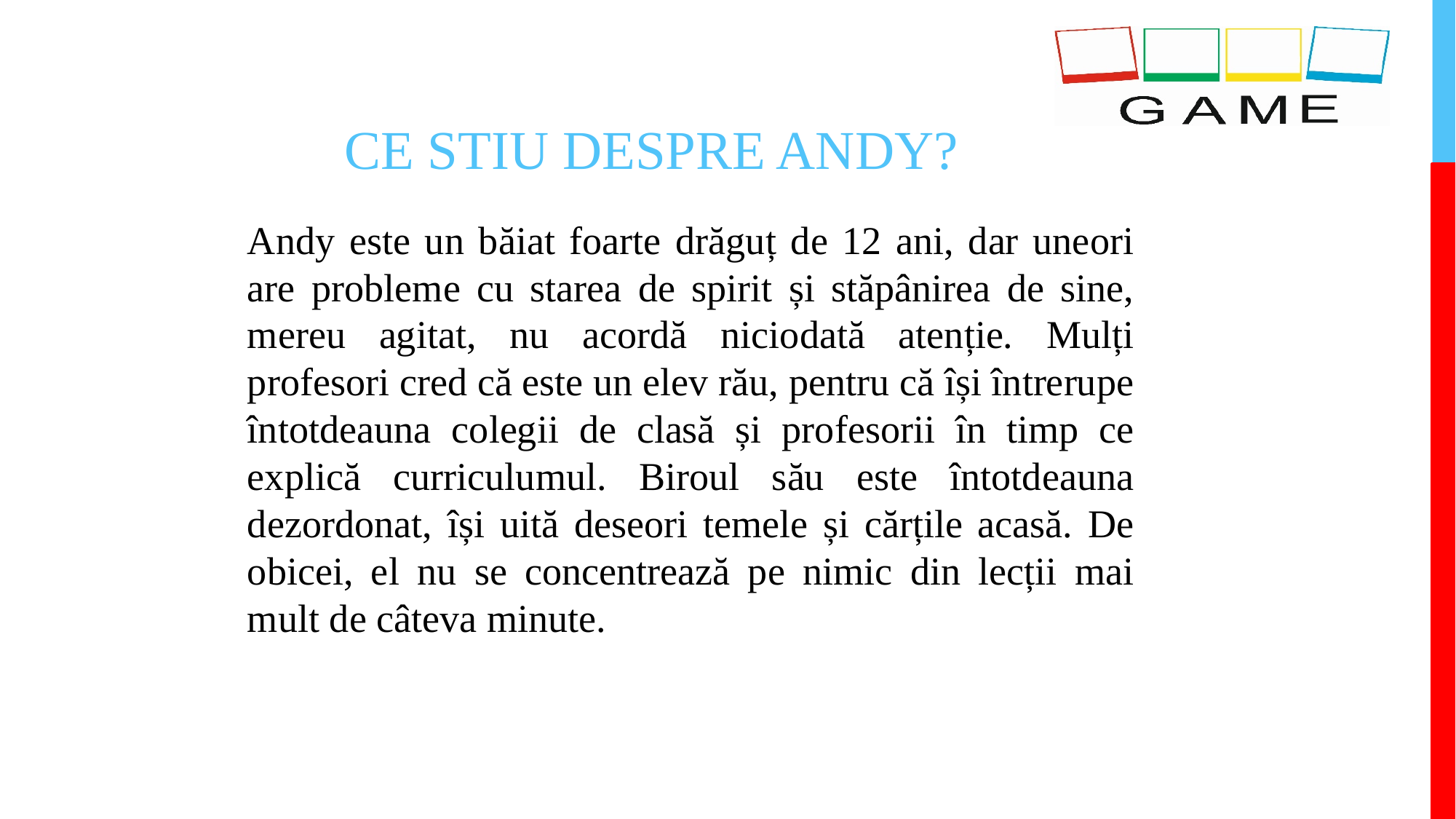

# CE STIU DESPRE ANDY?
Andy este un băiat foarte drăguț de 12 ani, dar uneori are probleme cu starea de spirit și stăpânirea de sine, mereu agitat, nu acordă niciodată atenție. Mulți profesori cred că este un elev rău, pentru că își întrerupe întotdeauna colegii de clasă și profesorii în timp ce explică curriculumul. Biroul său este întotdeauna dezordonat, își uită deseori temele și cărțile acasă. De obicei, el nu se concentrează pe nimic din lecții mai mult de câteva minute.